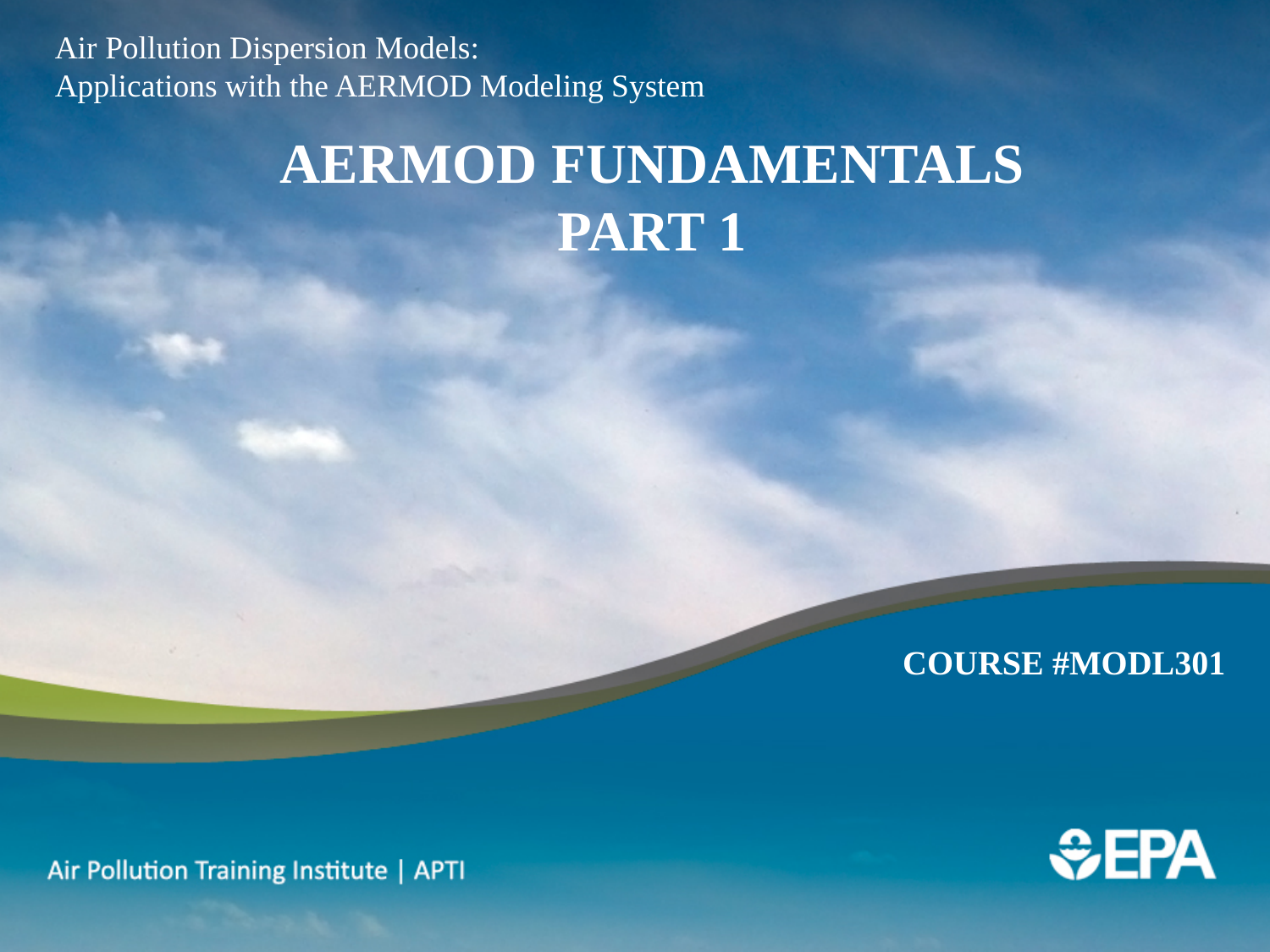

Air Pollution Dispersion Models:
Applications with the AERMOD Modeling System
AERMOD Fundamentals
Part 1
Course #MODL301